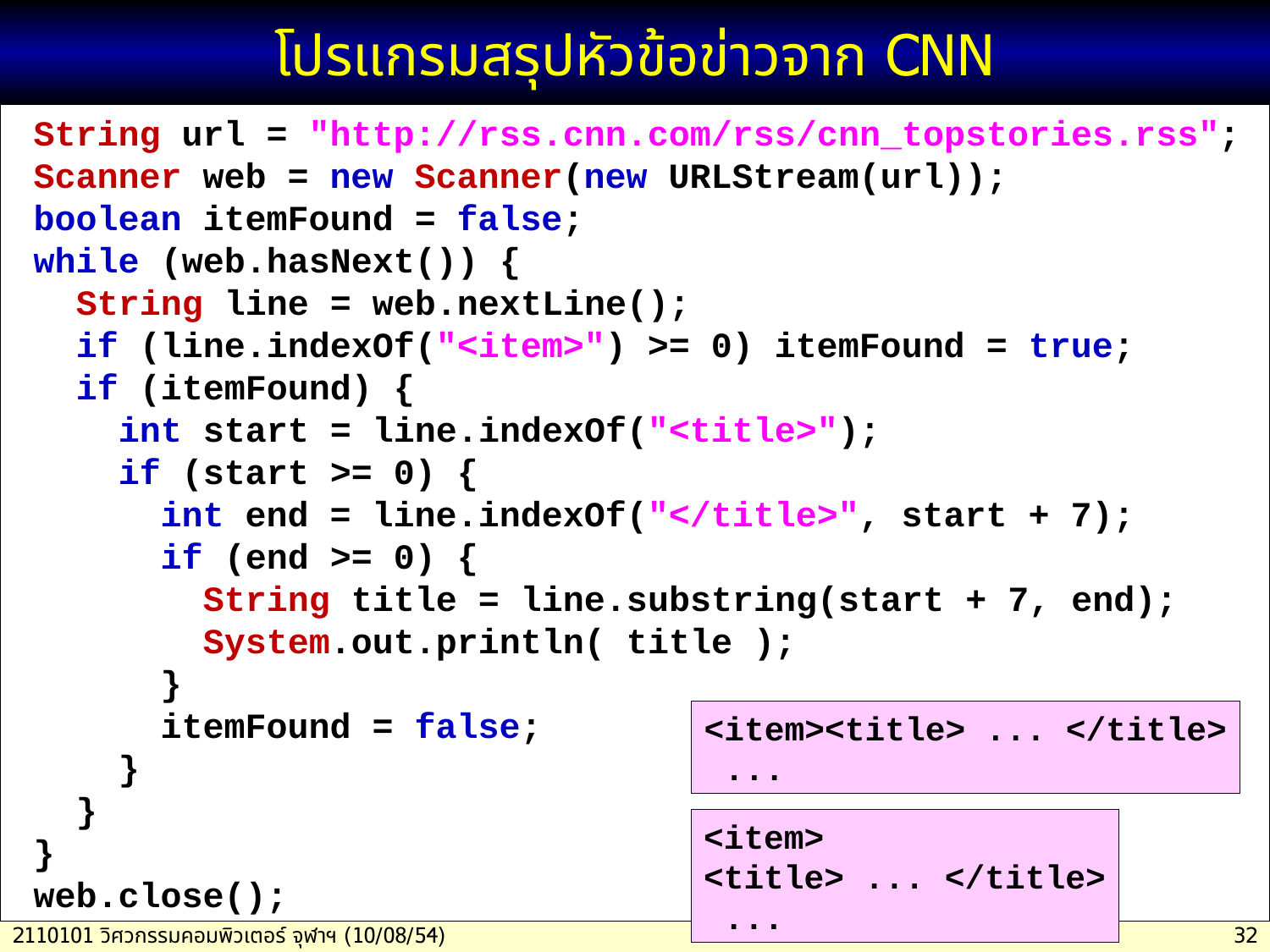

# โปรแกรมสรุปหัวข้อข่าวจาก CNN
 String url = "http://rss.cnn.com/rss/cnn_topstories.rss";
 Scanner web = new Scanner(new URLStream(url));
 boolean itemFound = false;
 while (web.hasNext()) {
   String line = web.nextLine();
   if (line.indexOf("<item>") >= 0) itemFound = true;
   if (itemFound) {
     int start = line.indexOf("<title>");
     if (start >= 0) {
       int end = line.indexOf("</title>", start + 7);
       if (end >= 0) {
         String title = line.substring(start + 7, end);
         System.out.println( title );
       }
       itemFound = false;
     }
   }
 }
 web.close();
<item><title> ... </title>
 ...
<item>
<title> ... </title>
 ...